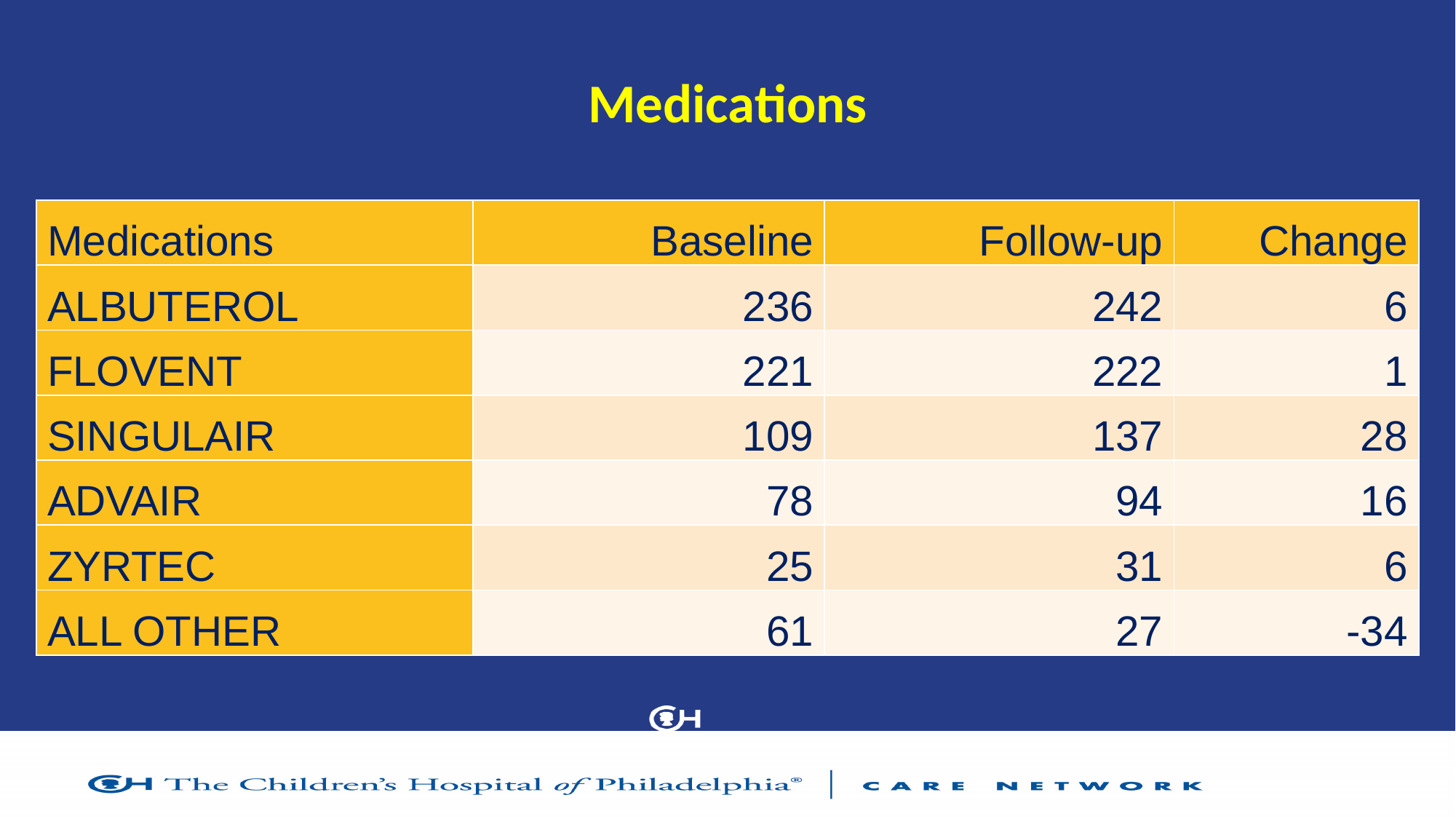

# Medications
| Medications | Baseline | Follow-up | Change |
| --- | --- | --- | --- |
| ALBUTEROL | 236 | 242 | 6 |
| FLOVENT | 221 | 222 | 1 |
| SINGULAIR | 109 | 137 | 28 |
| ADVAIR | 78 | 94 | 16 |
| ZYRTEC | 25 | 31 | 6 |
| ALL OTHER | 61 | 27 | -34 |